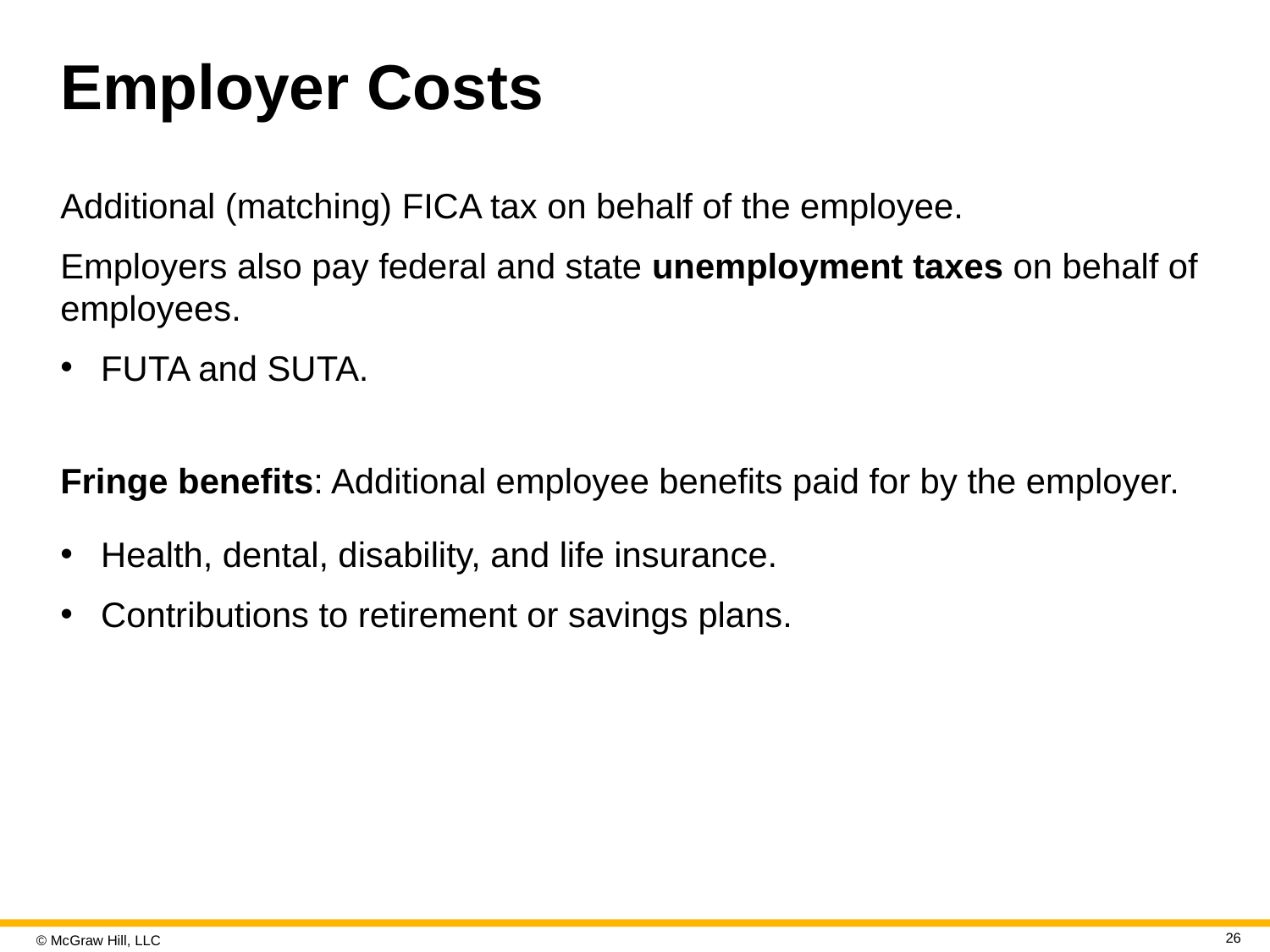

# Employer Costs
Additional (matching) FICA tax on behalf of the employee.
Employers also pay federal and state unemployment taxes on behalf of employees.
FUTA and SUTA.
Fringe benefits: Additional employee benefits paid for by the employer.
Health, dental, disability, and life insurance.
Contributions to retirement or savings plans.
26